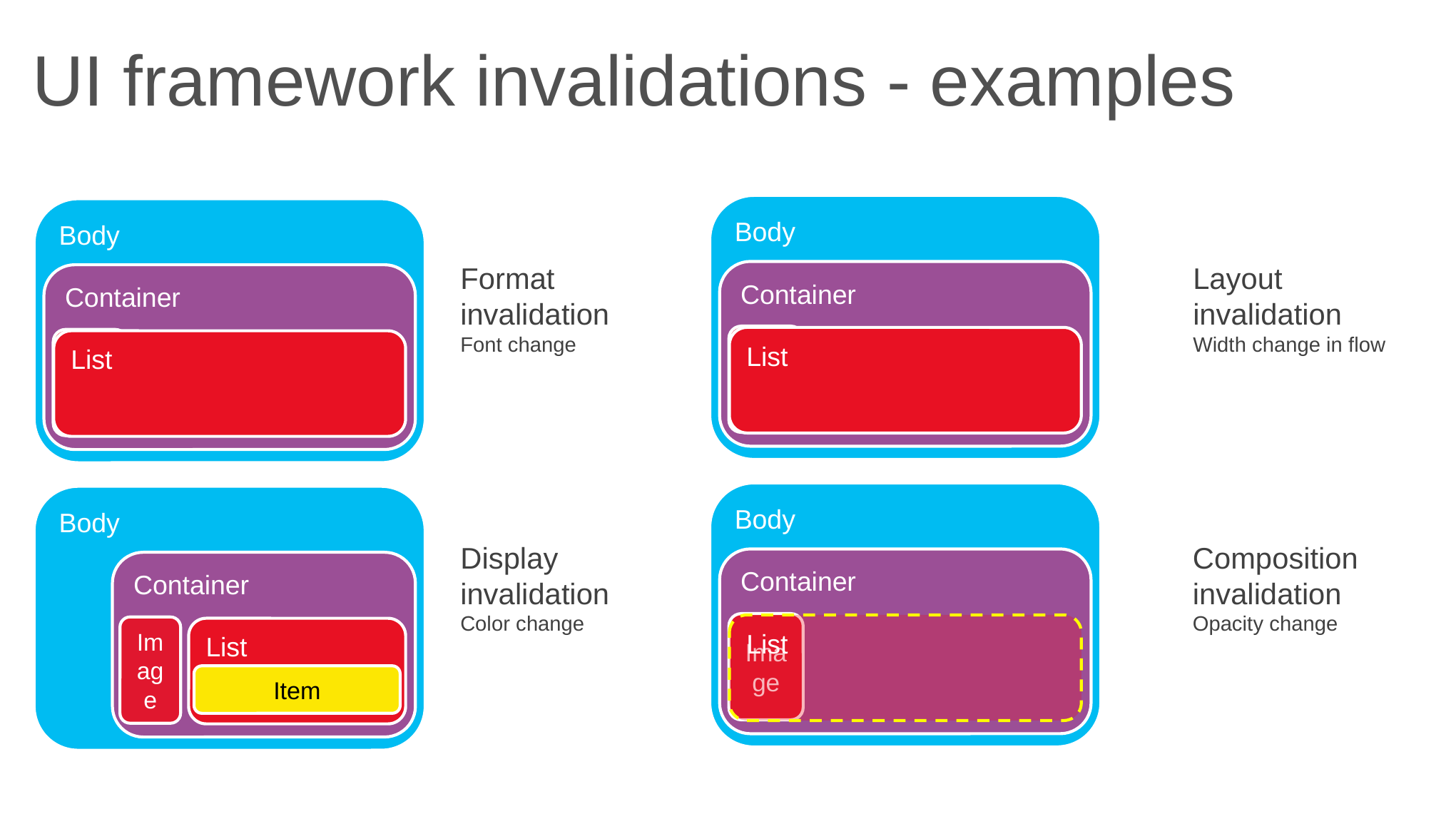

# UI framework invalidations - examples

Body
Container
Image
List
Item
Item
Item
Body
Container
Image
List
Item
Item
Item
Format invalidation
Font change
Layout invalidation
Width change in flow
Body
Container
Image
List
Item
Item
Item
Body
Container
Image
List
Item
Item
Item
Display invalidation
Color change
Composition invalidation
Opacity change